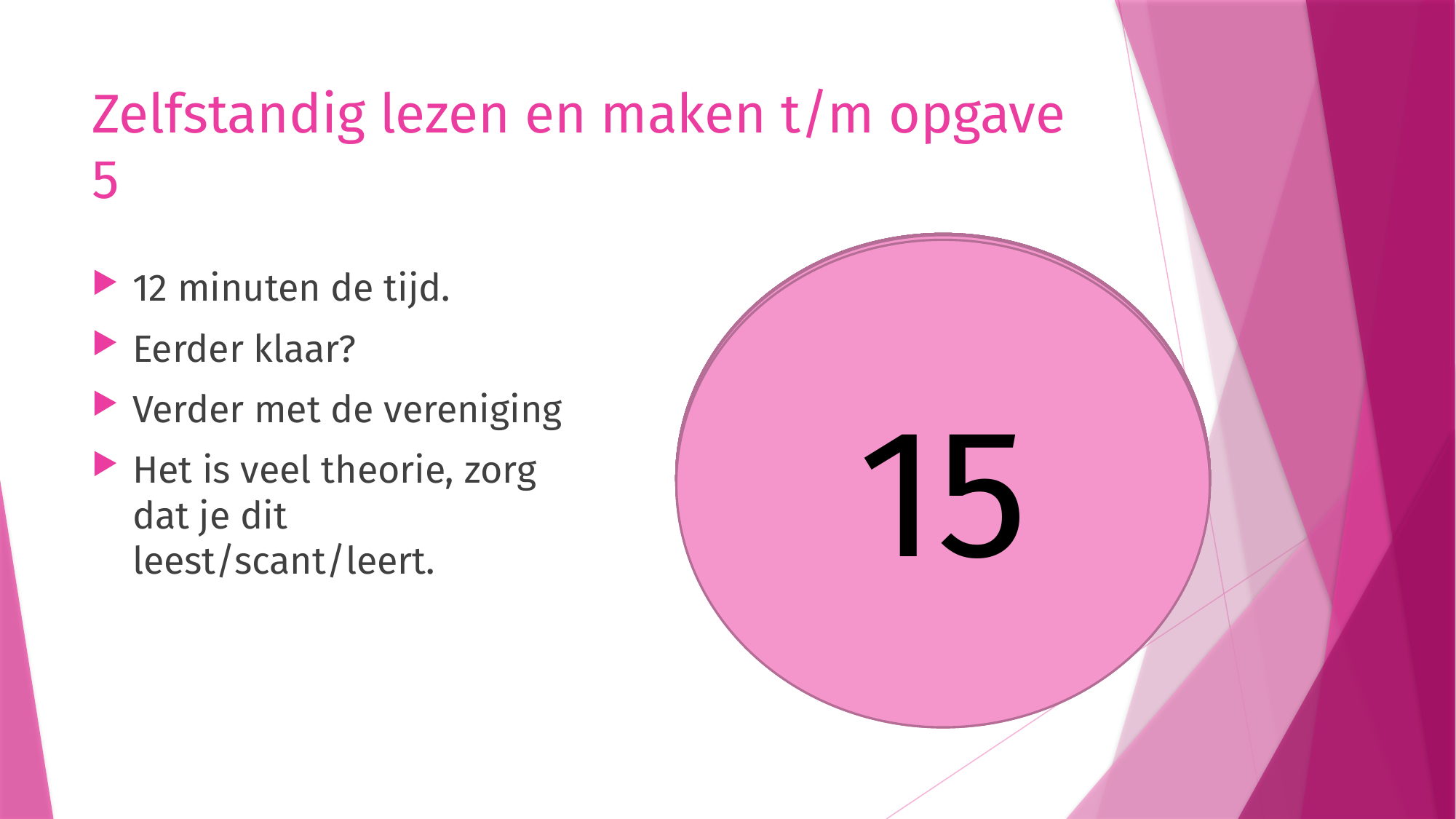

# Zelfstandig lezen en maken t/m opgave 5
10
9
8
5
6
7
4
3
1
2
14
13
11
15
12
12 minuten de tijd.
Eerder klaar?
Verder met de vereniging
Het is veel theorie, zorg dat je dit leest/scant/leert.